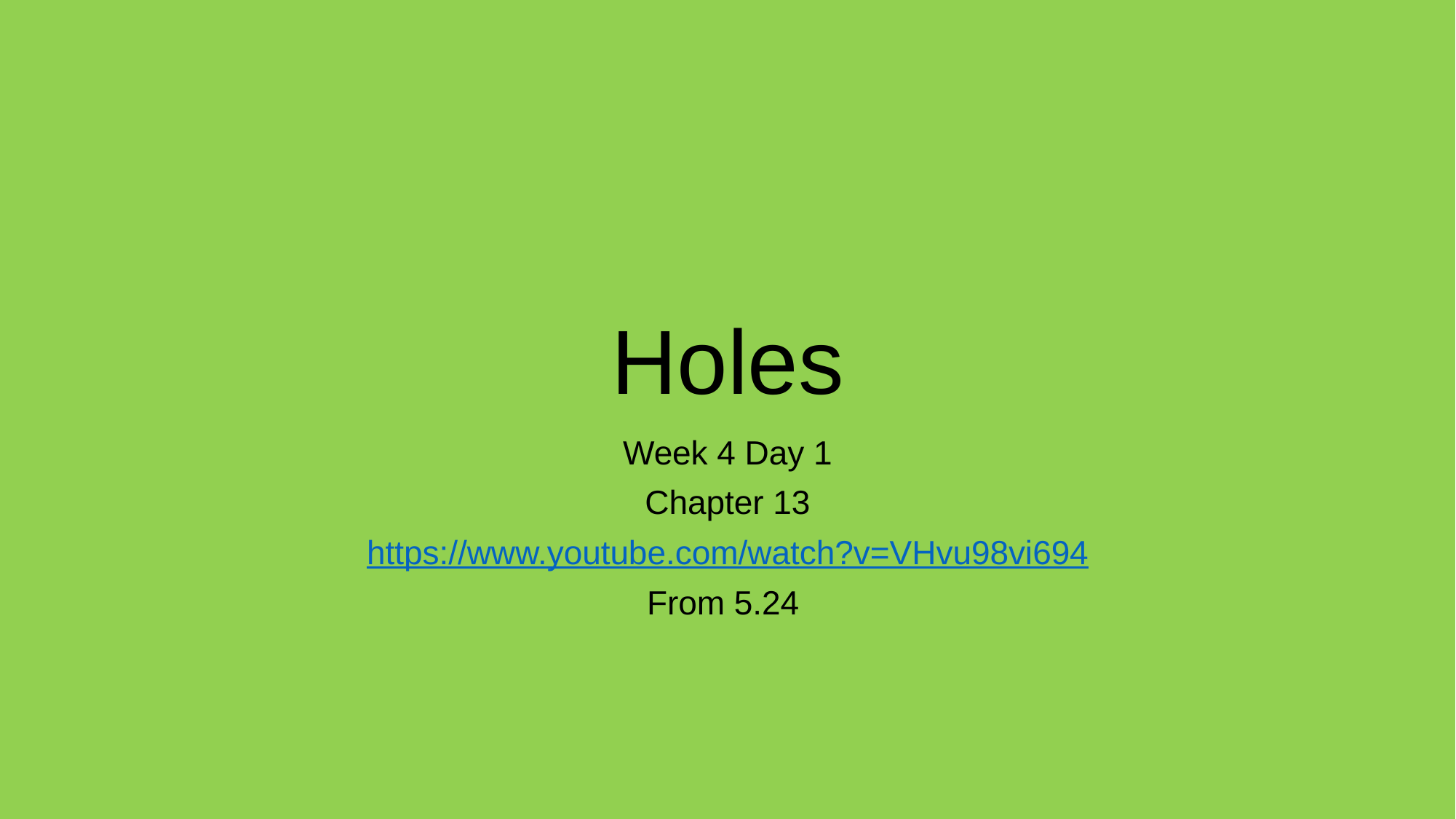

# Holes
Week 4 Day 1
Chapter 13
https://www.youtube.com/watch?v=VHvu98vi694
From 5.24